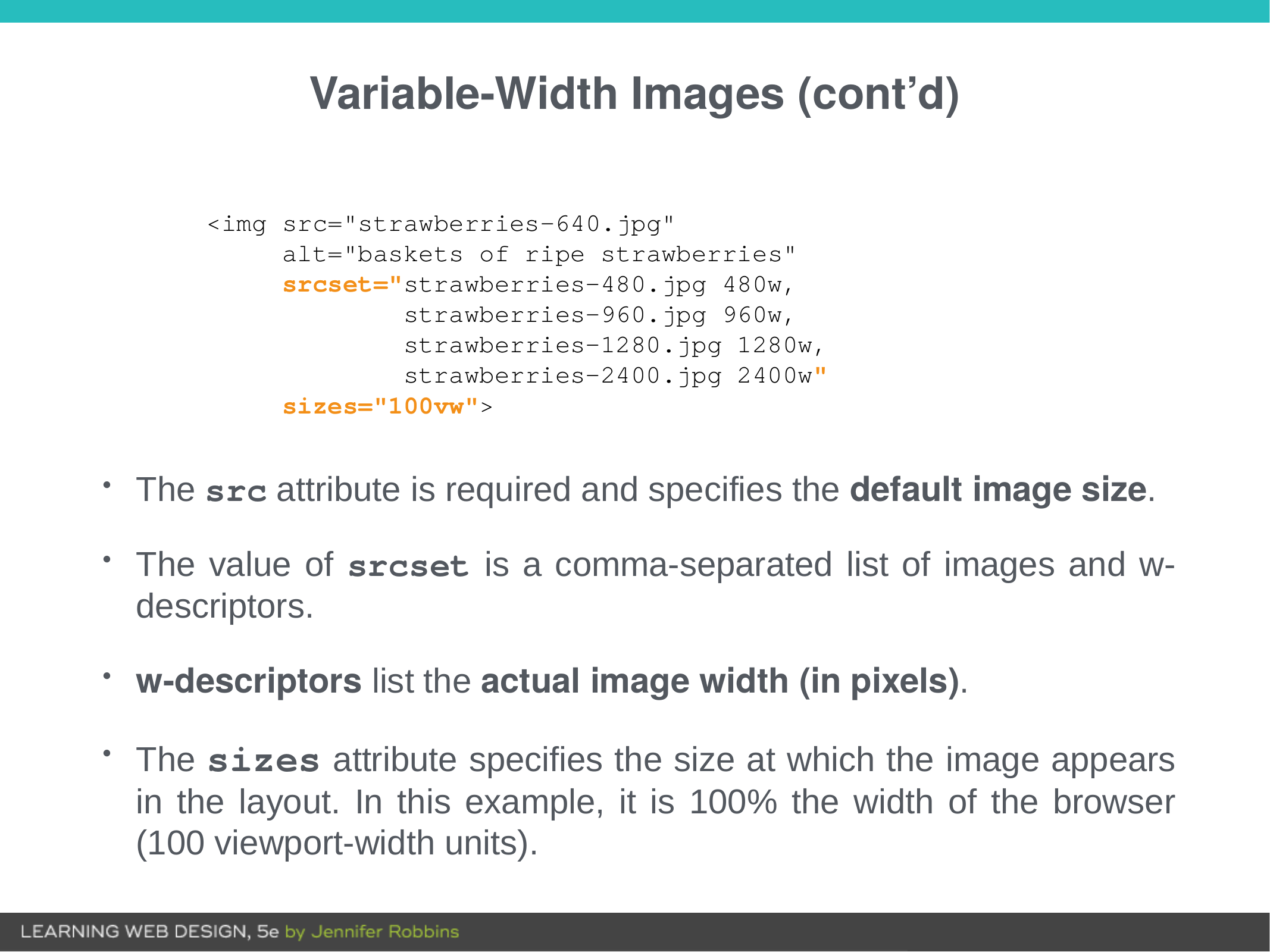

# Variable-Width Images (cont’d)
<img src="strawberries-640.jpg"
     alt="baskets of ripe strawberries"
     srcset="strawberries-480.jpg 480w,
             strawberries-960.jpg 960w,
             strawberries-1280.jpg 1280w,
             strawberries-2400.jpg 2400w"
     sizes="100vw">
The src attribute is required and specifies the default image size.
The value of srcset is a comma-separated list of images and w-descriptors.
w-descriptors list the actual image width (in pixels).
The sizes attribute specifies the size at which the image appears in the layout. In this example, it is 100% the width of the browser (100 viewport-width units).